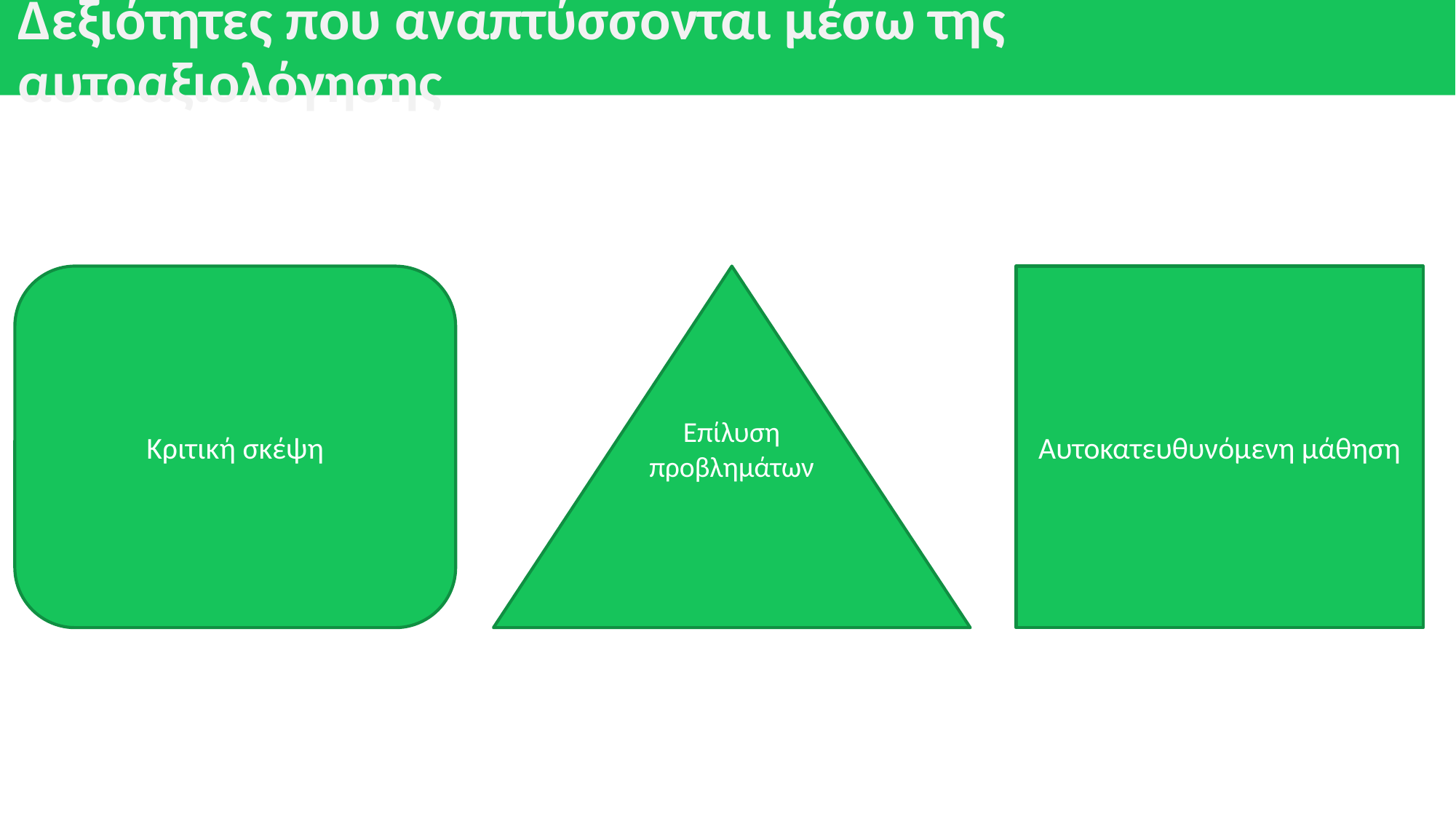

# Δεξιότητες που αναπτύσσονται μέσω της αυτοαξιολόγησης

Κριτική σκέψη
Επίλυση προβλημάτων

Αυτοκατευθυνόμενη μάθηση